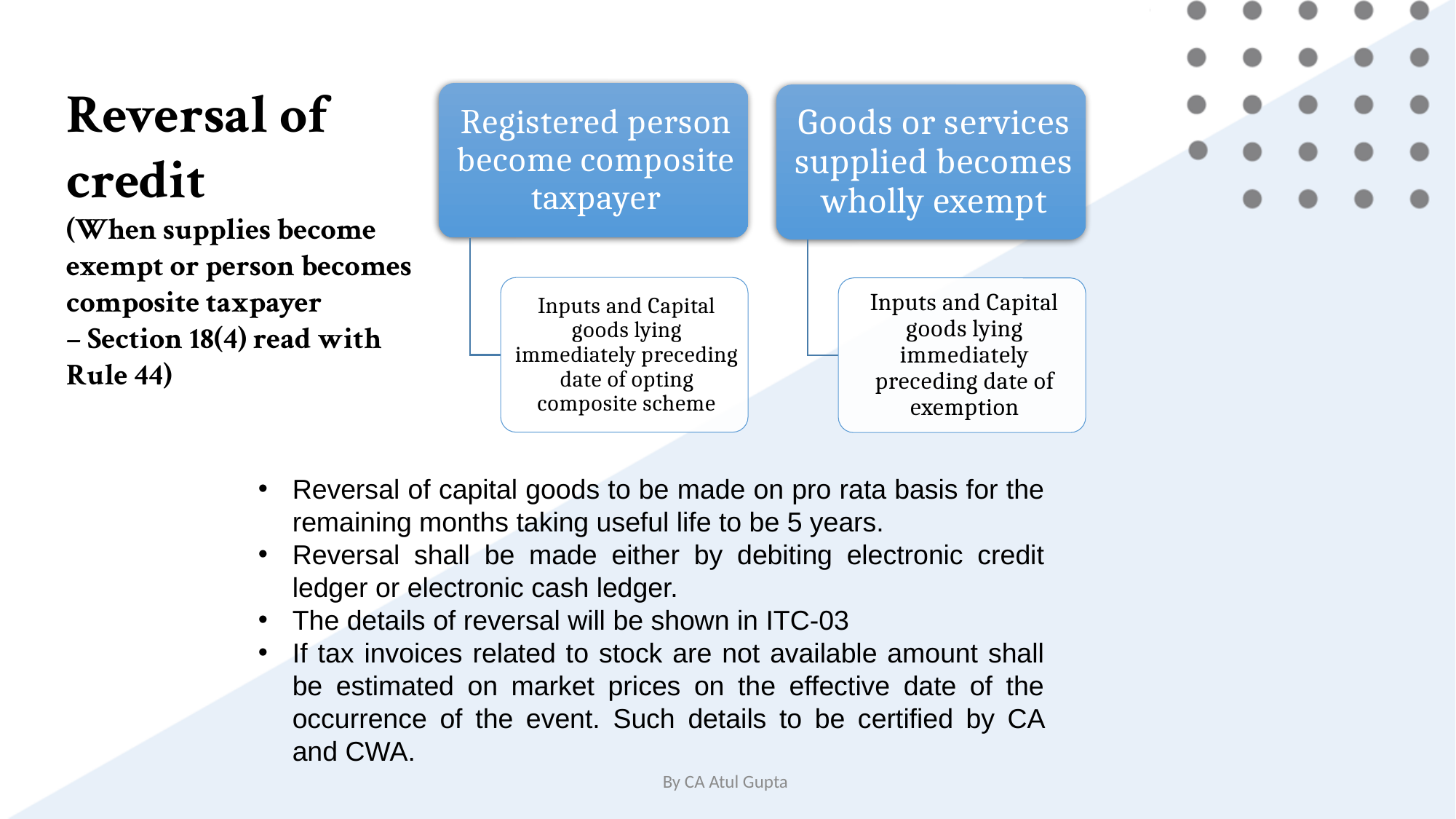

Goods or services supplied becomes wholly exempt
Inputs and Capital goods lying immediately preceding date of exemption
Registered person become composite taxpayer
Inputs and Capital goods lying immediately preceding date of opting composite scheme
Reversal of credit
(When supplies become exempt or person becomes composite taxpayer
– Section 18(4) read with Rule 44)

Reversal of capital goods to be made on pro rata basis for the remaining months taking useful life to be 5 years.
Reversal shall be made either by debiting electronic credit ledger or electronic cash ledger.
The details of reversal will be shown in ITC-03
If tax invoices related to stock are not available amount shall be estimated on market prices on the effective date of the occurrence of the event. Such details to be certified by CA and CWA.

By CA Atul Gupta